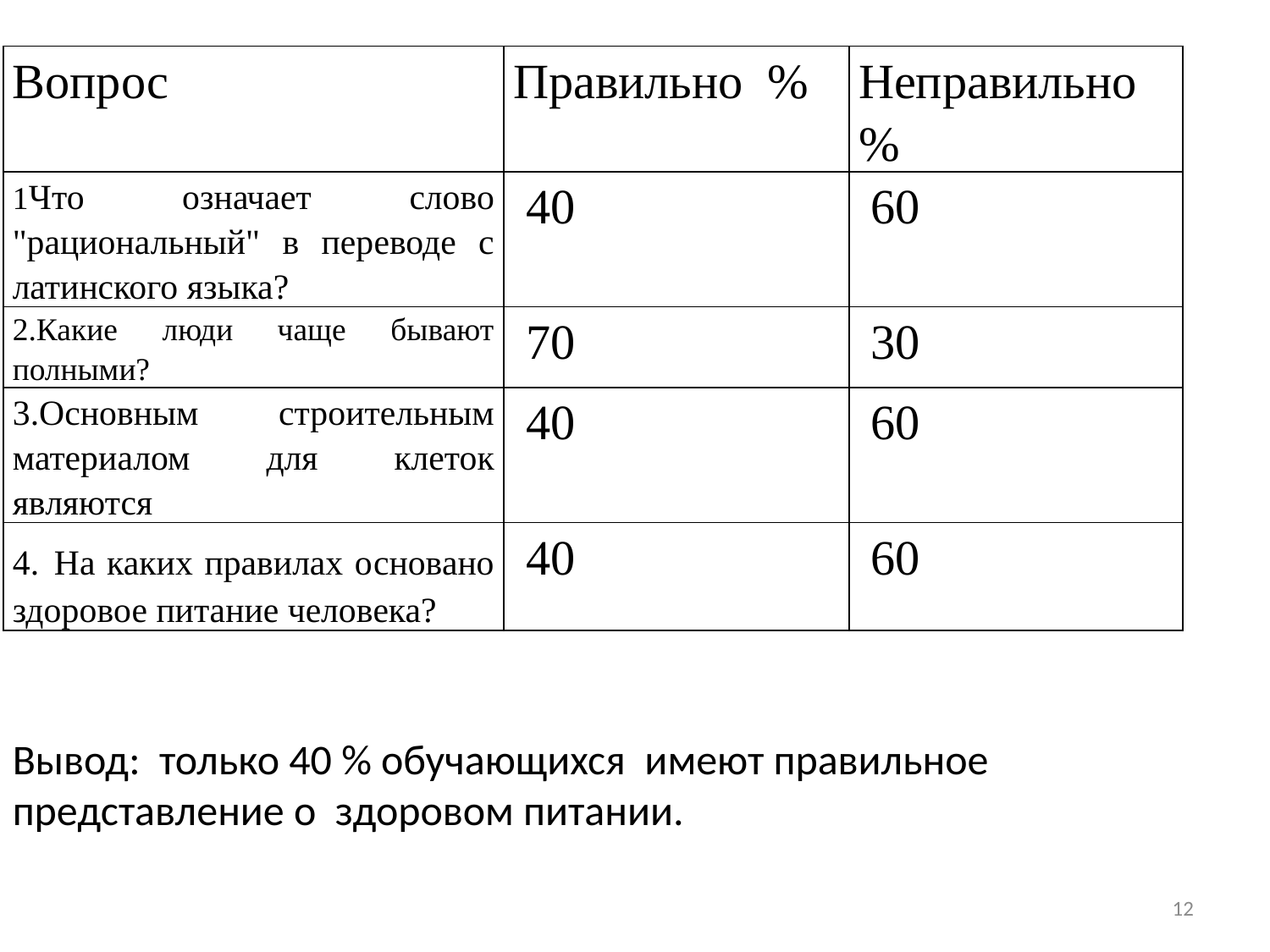

#
| Вопрос | Правильно % | Неправильно% |
| --- | --- | --- |
| 1Что означает слово "рациональный" в переводе с латинского языка? | 40 | 60 |
| 2.Какие люди чаще бывают полными? | 70 | 30 |
| 3.Основным строительным материалом для клеток являются | 40 | 60 |
| 4. На каких правилах основано здоровое питание человека? | 40 | 60 |

Вывод:  только 40 % обучающихся  имеют правильное представление о  здоровом питании.
12